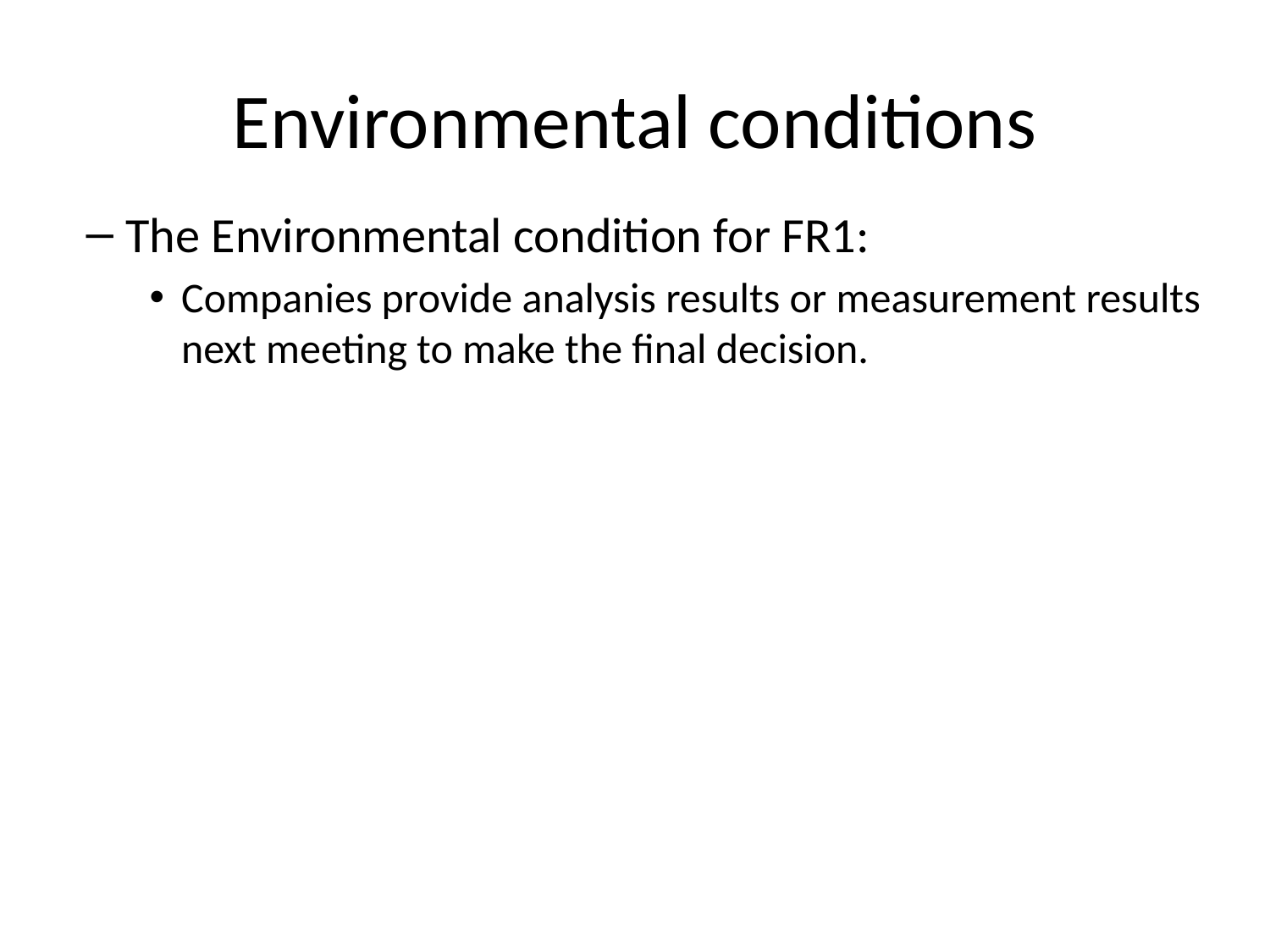

# Environmental conditions
The Environmental condition for FR1:
Companies provide analysis results or measurement results next meeting to make the final decision.